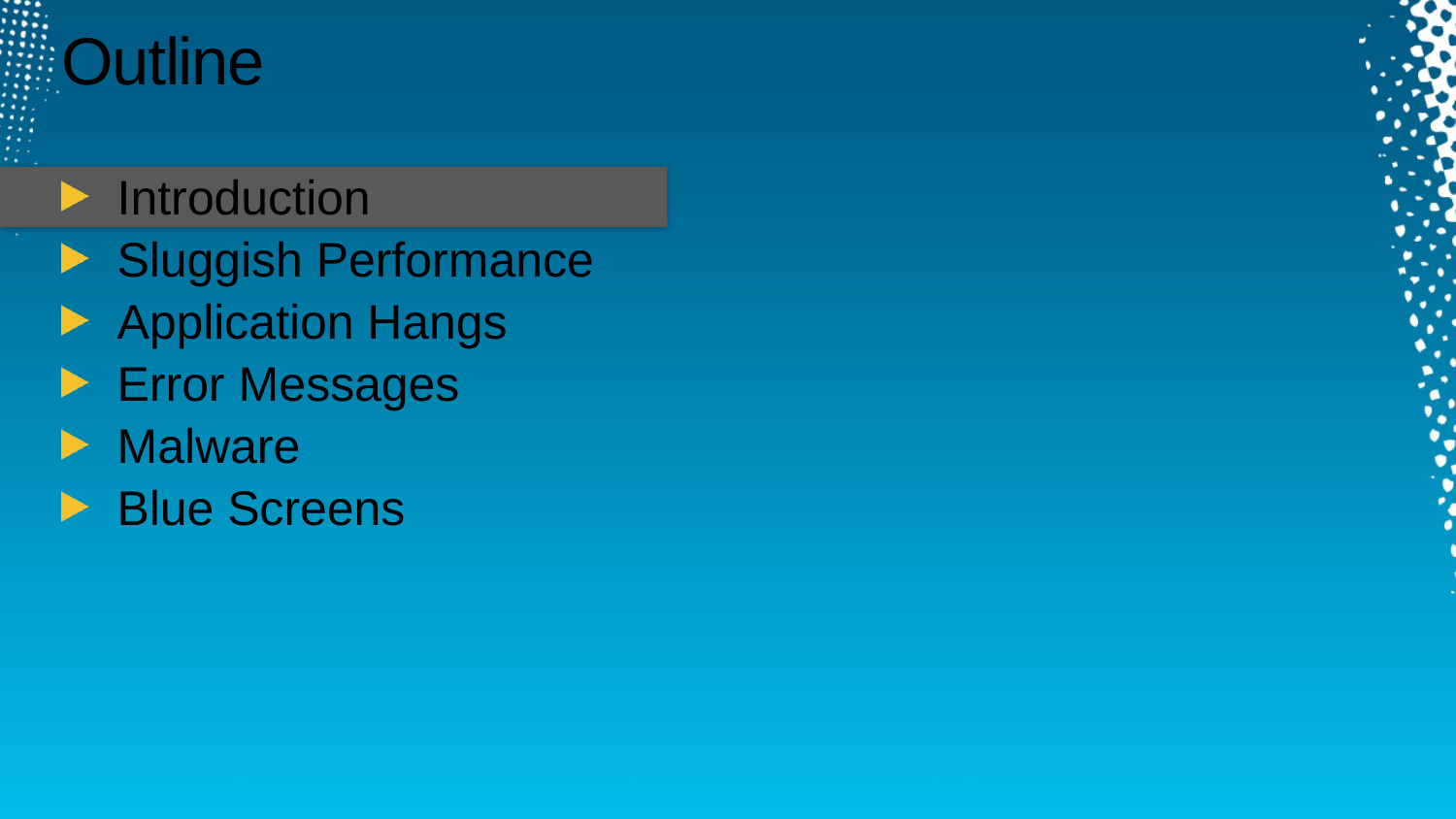

# Outline

Introduction
Sluggish Performance
Application Hangs
Error Messages
Malware
Blue Screens